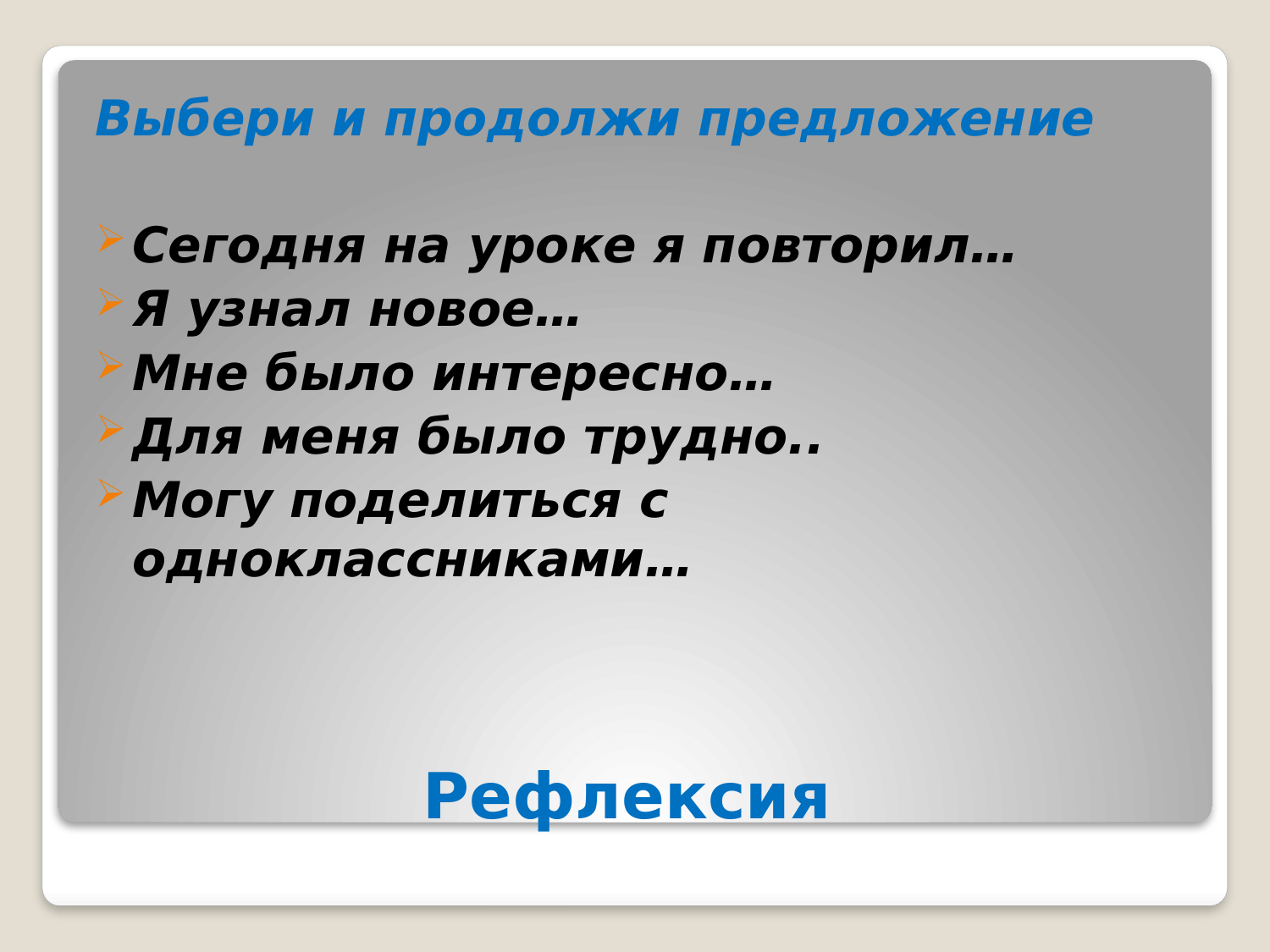

Выбери и продолжи предложение

Сегодня на уроке я повторил…
Я узнал новое…
Мне было интересно…
Для меня было трудно..
Могу поделиться с одноклассниками…
# Рефлексия